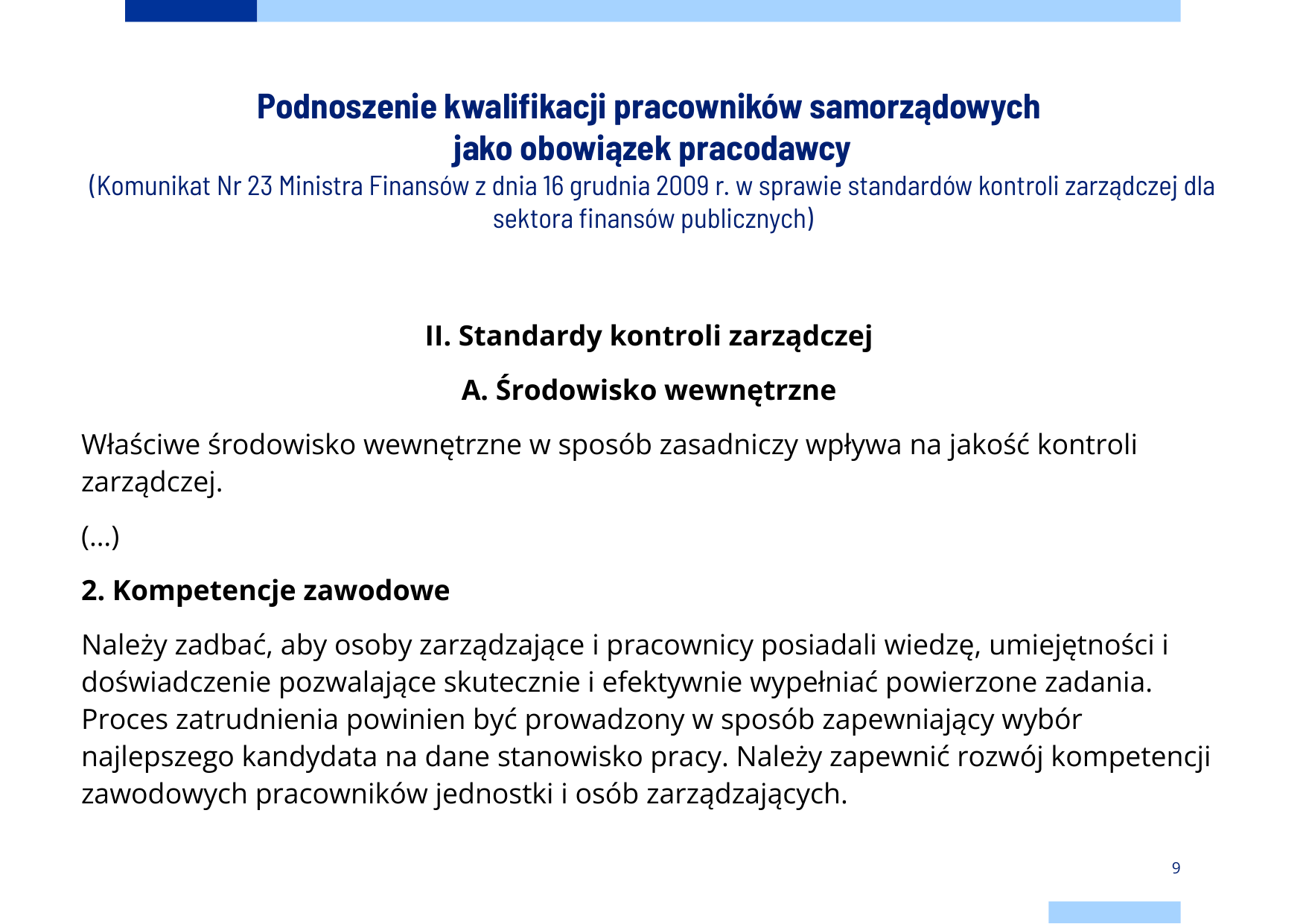

# Podnoszenie kwalifikacji pracowników samorządowych jako obowiązek pracodawcy (Komunikat Nr 23 Ministra Finansów z dnia 16 grudnia 2009 r. w sprawie standardów kontroli zarządczej dla sektora finansów publicznych)
II. Standardy kontroli zarządczej
A. Środowisko wewnętrzne
Właściwe środowisko wewnętrzne w sposób zasadniczy wpływa na jakość kontroli zarządczej.
(…)
2. Kompetencje zawodowe
Należy zadbać, aby osoby zarządzające i pracownicy posiadali wiedzę, umiejętności i doświadczenie pozwalające skutecznie i efektywnie wypełniać powierzone zadania. Proces zatrudnienia powinien być prowadzony w sposób zapewniający wybór najlepszego kandydata na dane stanowisko pracy. Należy zapewnić rozwój kompetencji zawodowych pracowników jednostki i osób zarządzających.
9